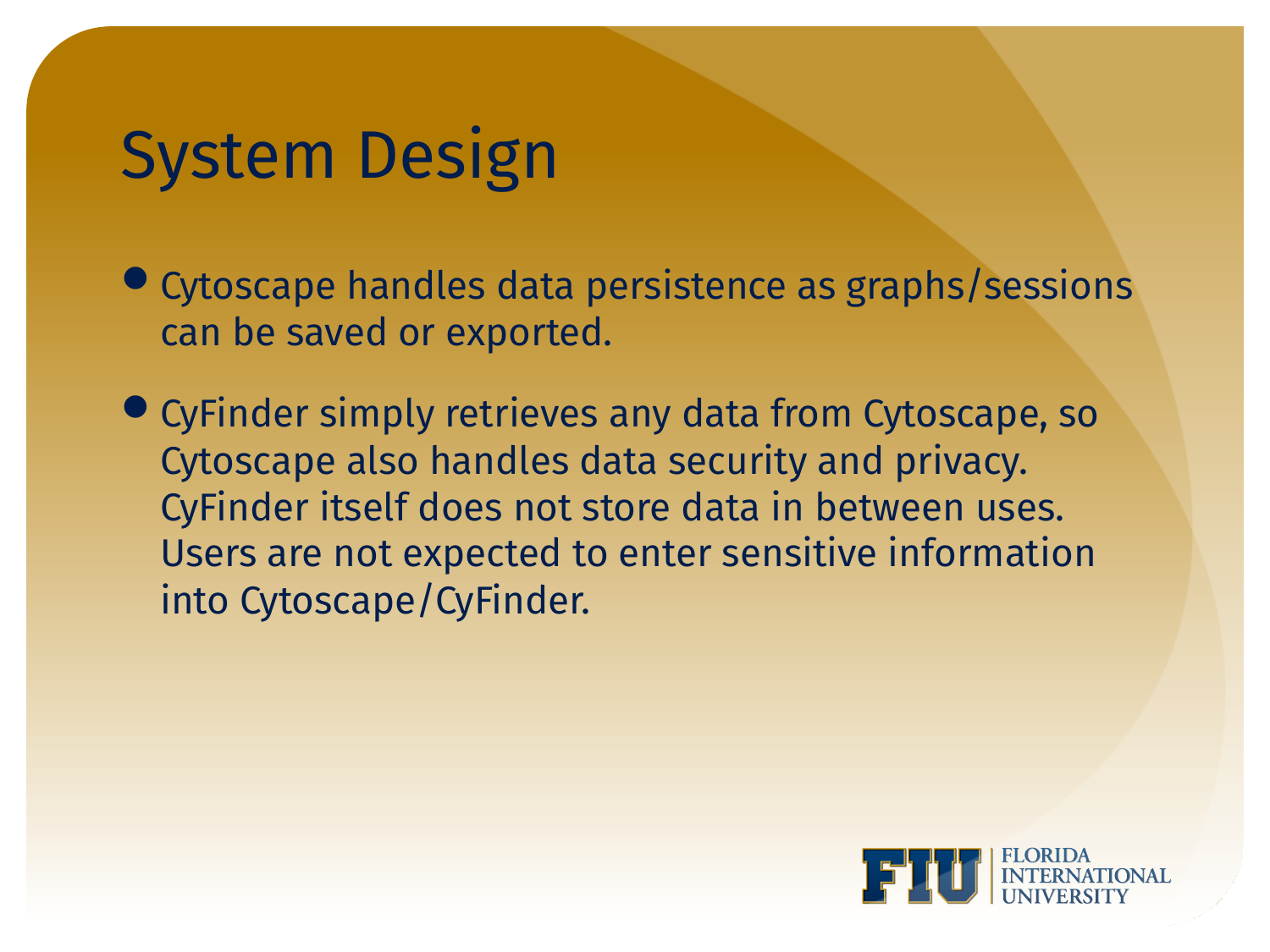

# System Design
Cytoscape handles data persistence as graphs/sessions can be saved or exported.
CyFinder simply retrieves any data from Cytoscape, so Cytoscape also handles data security and privacy. CyFinder itself does not store data in between uses. Users are not expected to enter sensitive information into Cytoscape/CyFinder.